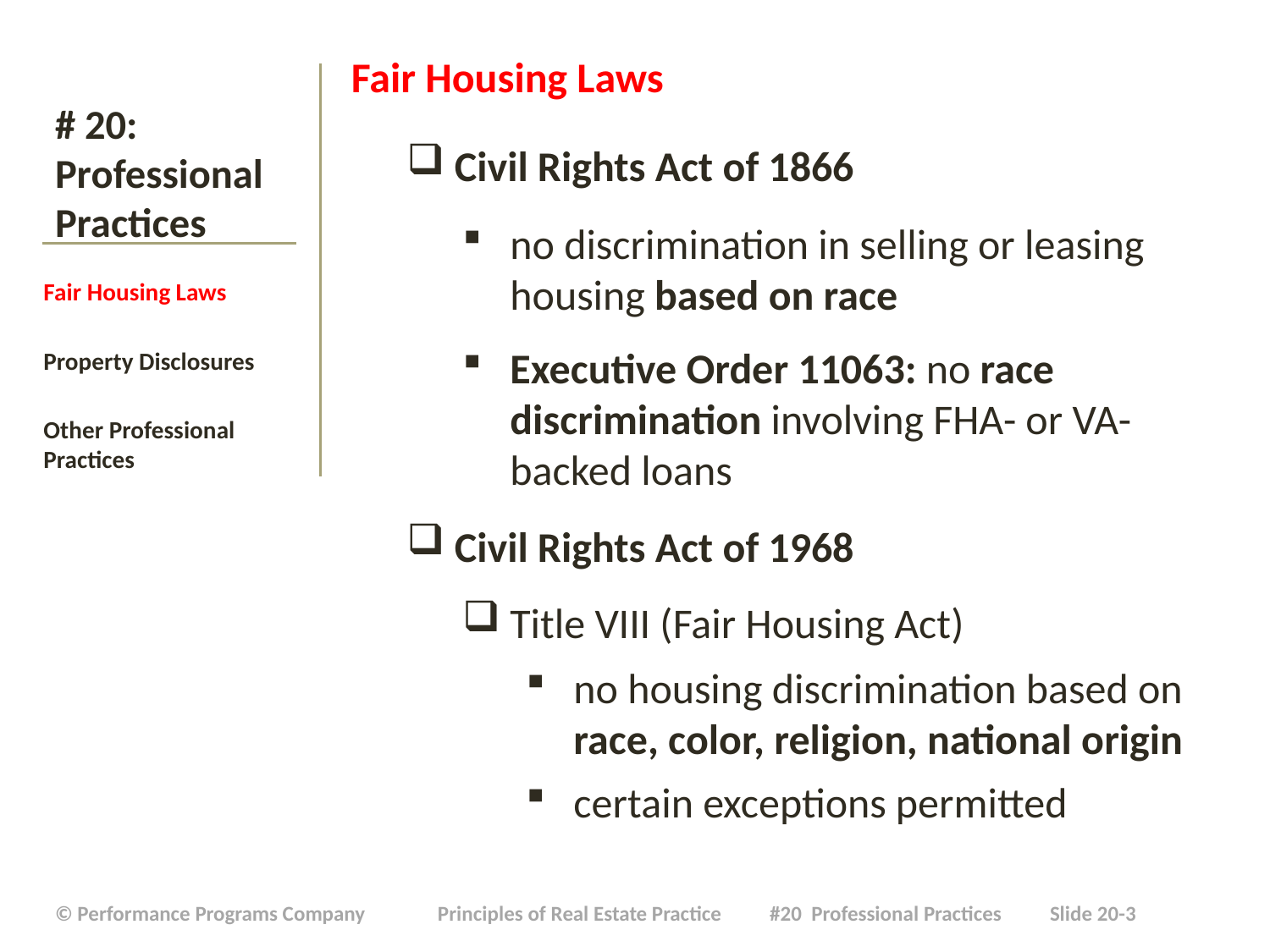

Fair Housing Laws

Civil Rights Act of 1866
no discrimination in selling or leasing housing based on race
Executive Order 11063: no race discrimination involving FHA- or VA-backed loans
Civil Rights Act of 1968

Title VIII (Fair Housing Act)
no housing discrimination based on race, color, religion, national origin
certain exceptions permitted

# # 20: Professional Practices

Fair Housing Laws

Property Disclosures

Other Professional Practices

| © Performance Programs Company Principles of Real Estate Practice #20 Professional Practices Slide 20-3 |
| --- |